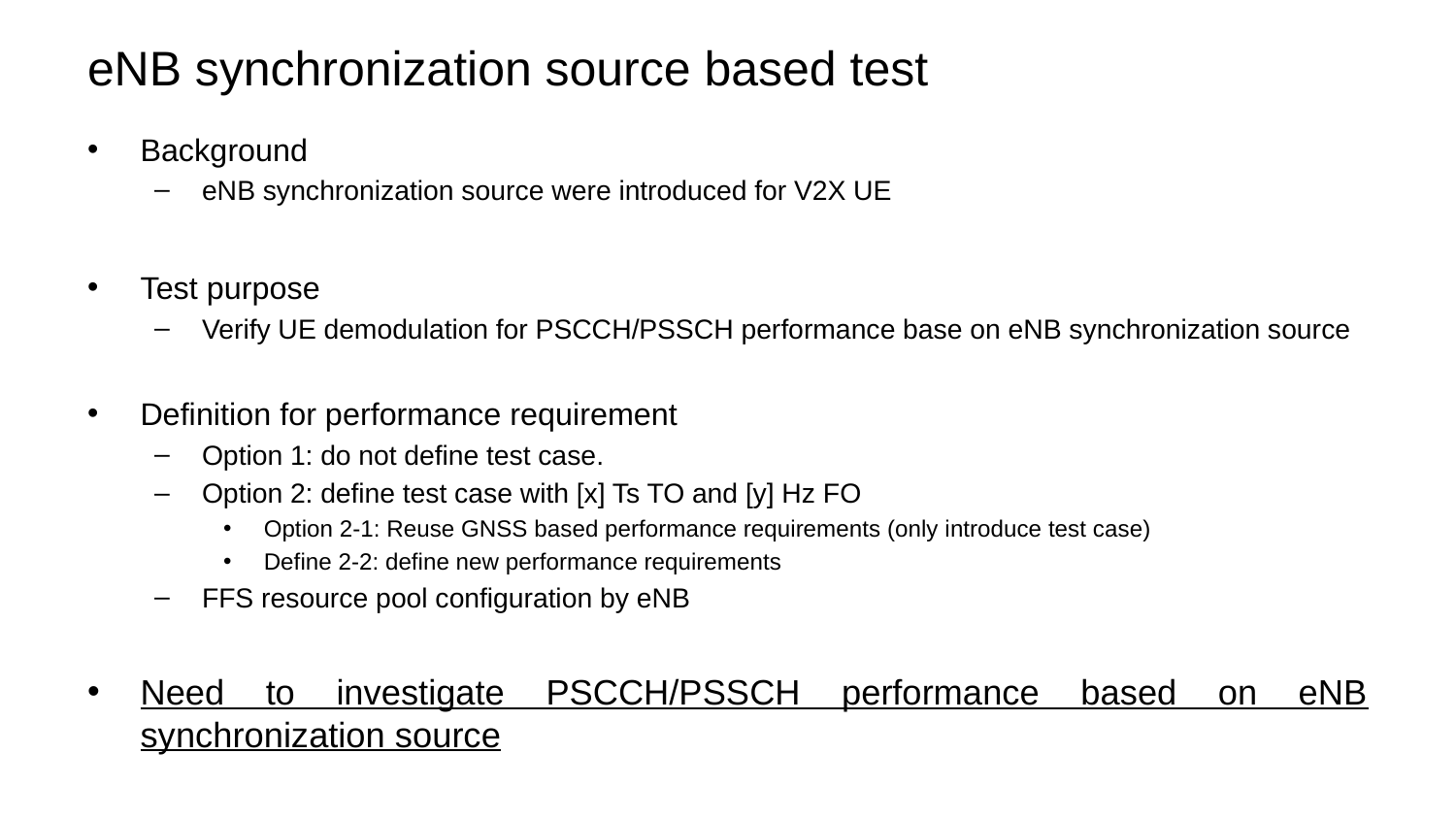

# eNB synchronization source based test
Background
eNB synchronization source were introduced for V2X UE

Test purpose
Verify UE demodulation for PSCCH/PSSCH performance base on eNB synchronization source

Definition for performance requirement
Option 1: do not define test case.
Option 2: define test case with [x] Ts TO and [y] Hz FO
Option 2-1: Reuse GNSS based performance requirements (only introduce test case)
Define 2-2: define new performance requirements
FFS resource pool configuration by eNB

Need to investigate PSCCH/PSSCH performance based on eNB synchronization source